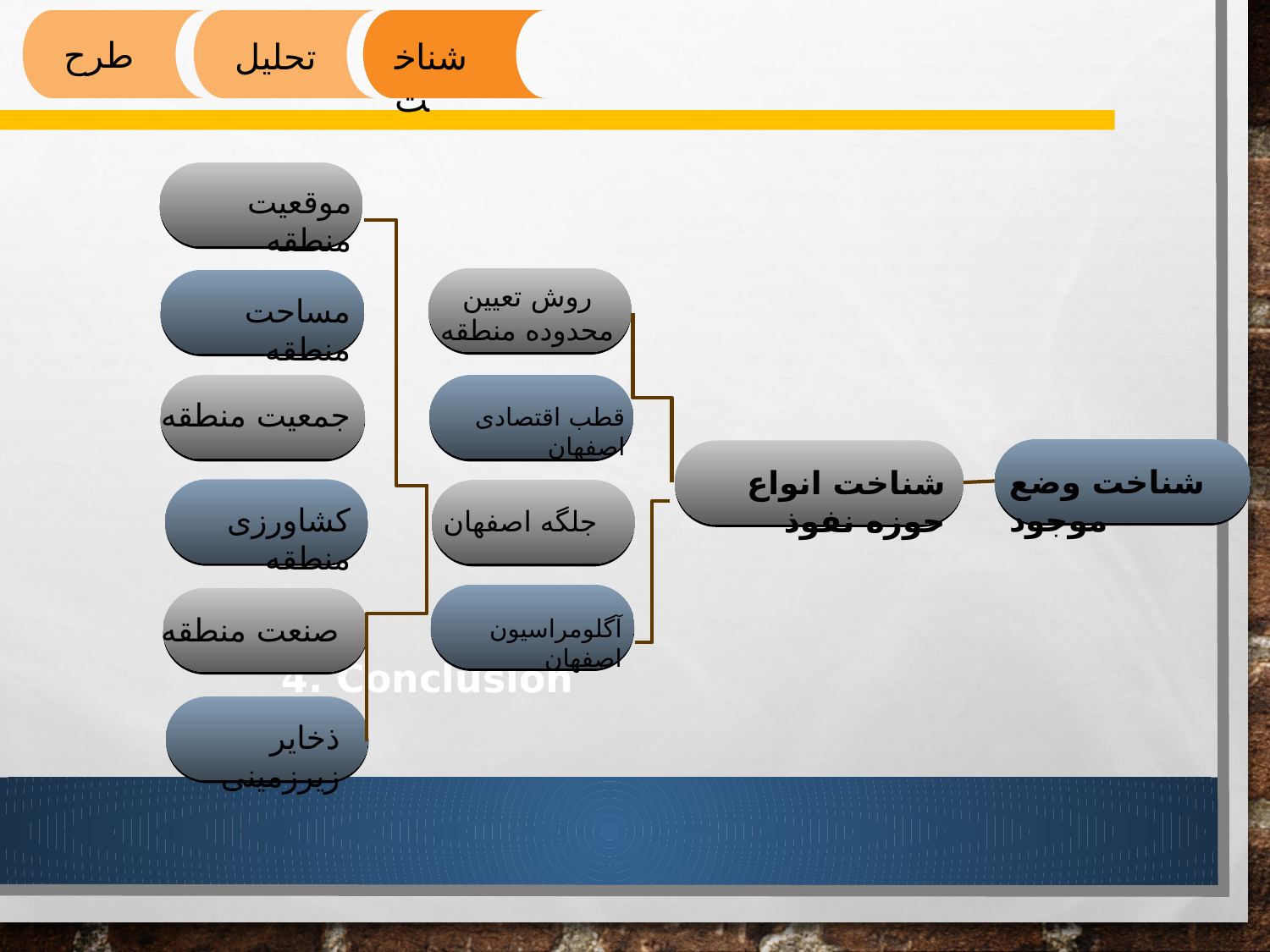

طرح
تحلیل
شناخت

موقعیت منطقه

روش تعیین محدوده منطقه

مساحت منطقه

قطب اقتصادی اصفهان

جمعیت منطقه

شناخت وضع موجود

شناخت انواع حوزه نفوذ

کشاورزی منطقه

جلگه اصفهان

آگلومراسیون اصفهان

صنعت منطقه
4. Conclusion

ذخایر زیرزمینی